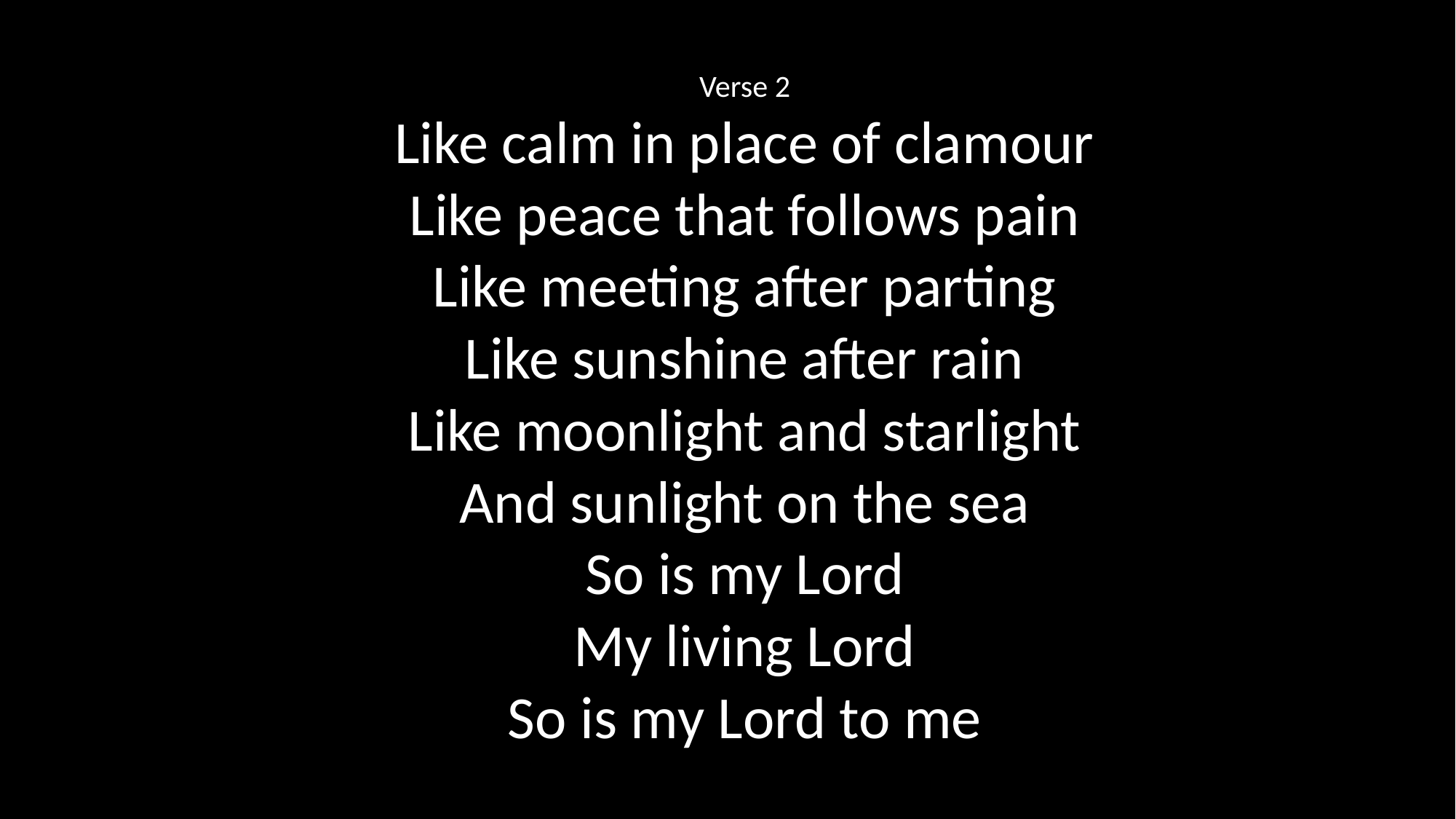

Verse 2
Like calm in place of clamour
Like peace that follows pain
Like meeting after parting
Like sunshine after rain
Like moonlight and starlight
And sunlight on the sea
So is my Lord
My living Lord
So is my Lord to me